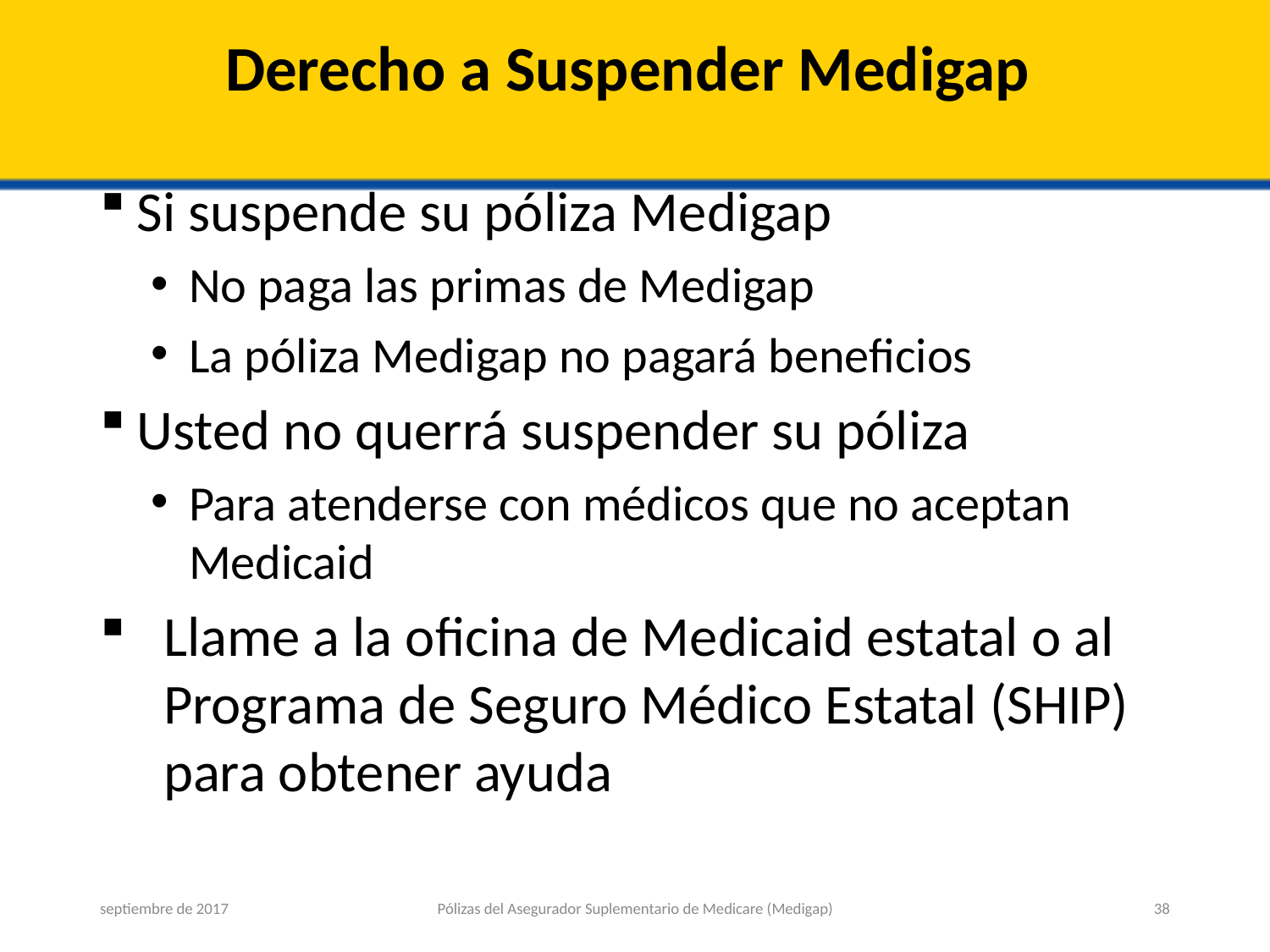

# Derecho a Suspender Medigap
Si suspende su póliza Medigap
No paga las primas de Medigap
La póliza Medigap no pagará beneficios
Usted no querrá suspender su póliza
Para atenderse con médicos que no aceptan Medicaid
Llame a la oficina de Medicaid estatal o al Programa de Seguro Médico Estatal (SHIP) para obtener ayuda
septiembre de 2017
Pólizas del Asegurador Suplementario de Medicare (Medigap)
38